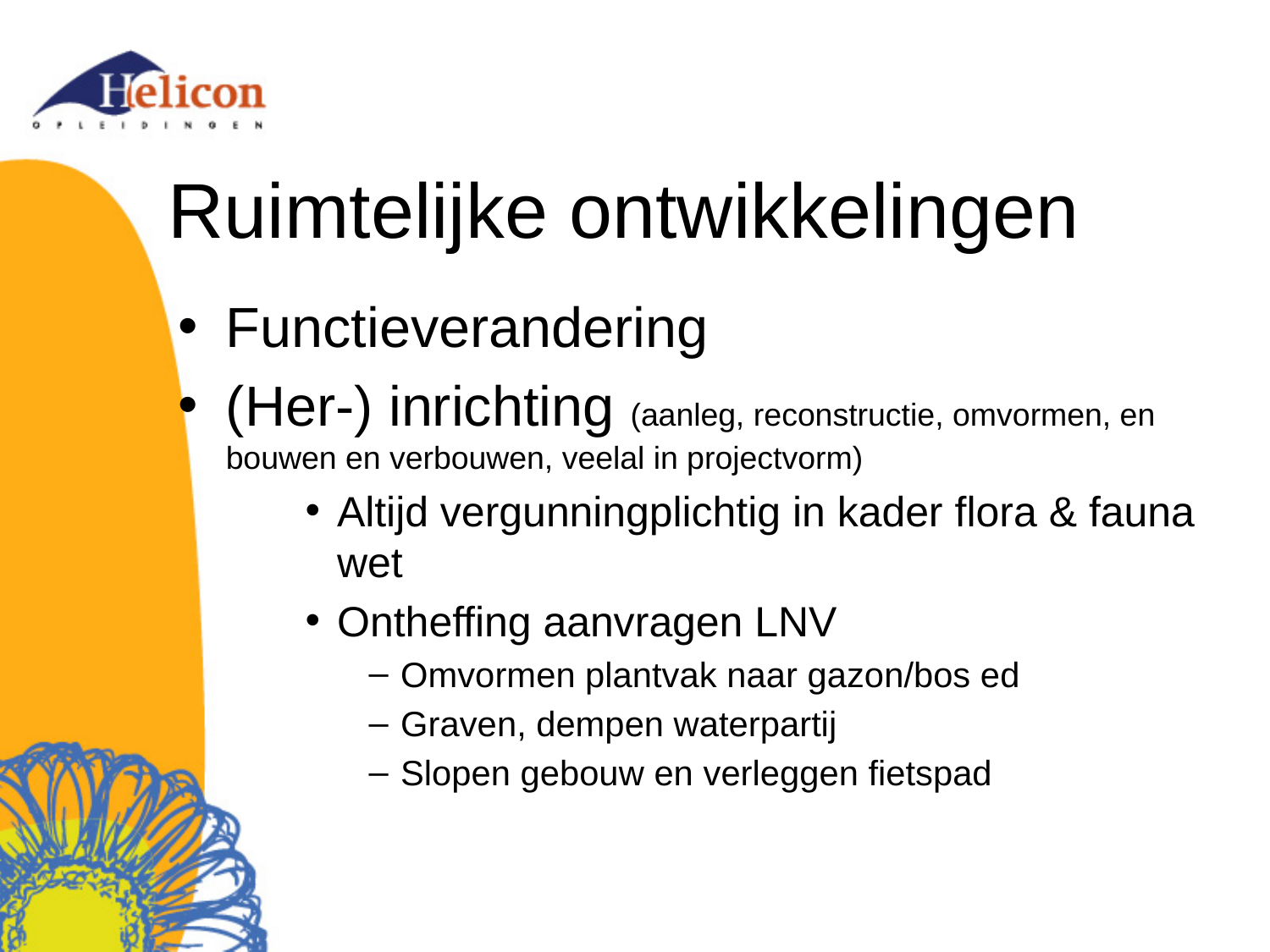

# Ruimtelijke ontwikkelingen
Functieverandering
(Her-) inrichting (aanleg, reconstructie, omvormen, en bouwen en verbouwen, veelal in projectvorm)
Altijd vergunningplichtig in kader flora & fauna wet
Ontheffing aanvragen LNV
Omvormen plantvak naar gazon/bos ed
Graven, dempen waterpartij
Slopen gebouw en verleggen fietspad